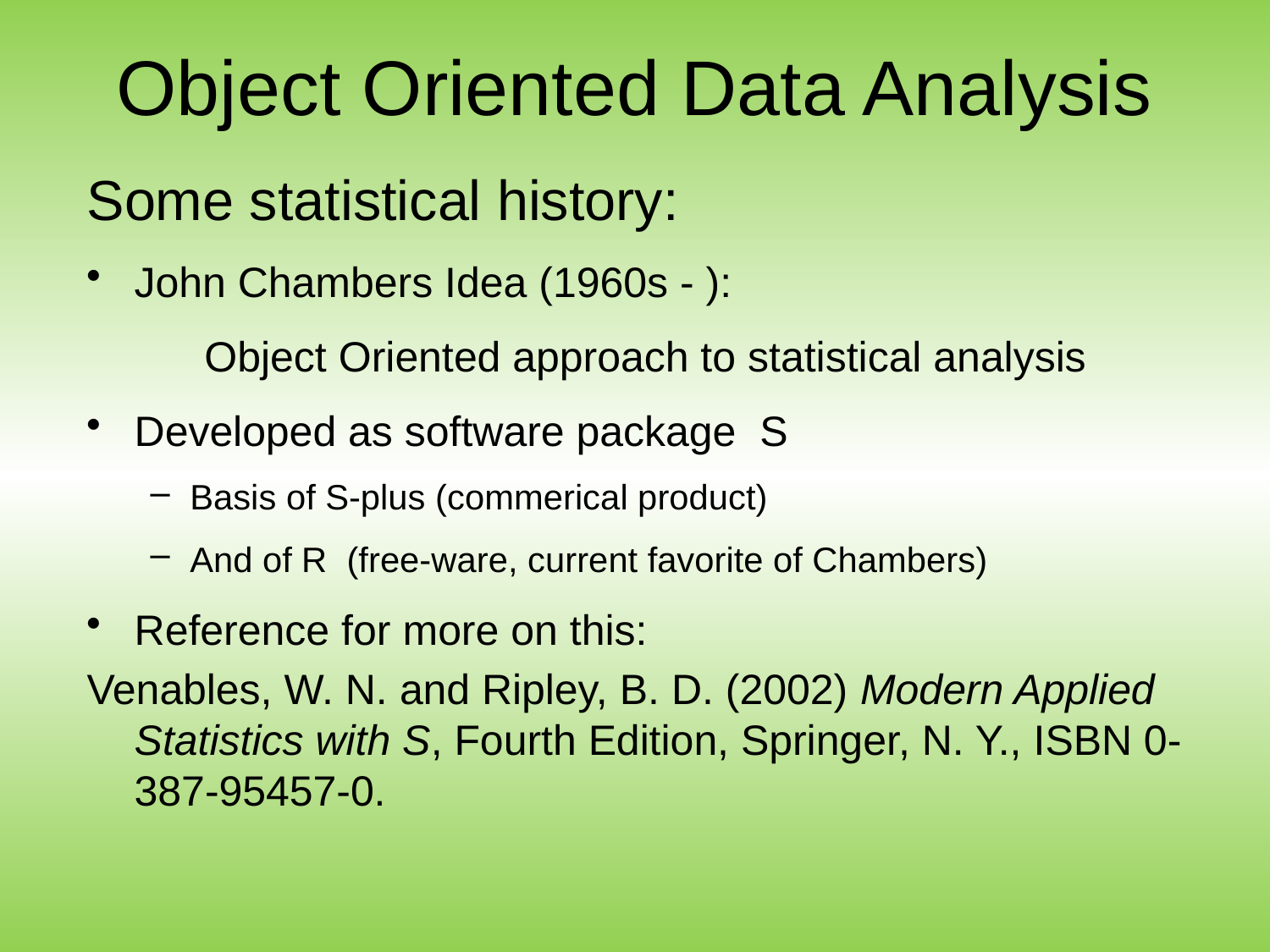

Object Oriented Data Analysis
Some statistical history:
John Chambers Idea (1960s - ):
Object Oriented approach to statistical analysis
Developed as software package  S
Basis of S-plus (commerical product)
And of R  (free-ware, current favorite of Chambers)
Reference for more on this:
Venables, W. N. and Ripley, B. D. (2002) Modern Applied Statistics with S, Fourth Edition, Springer, N. Y., ISBN 0-387-95457-0.